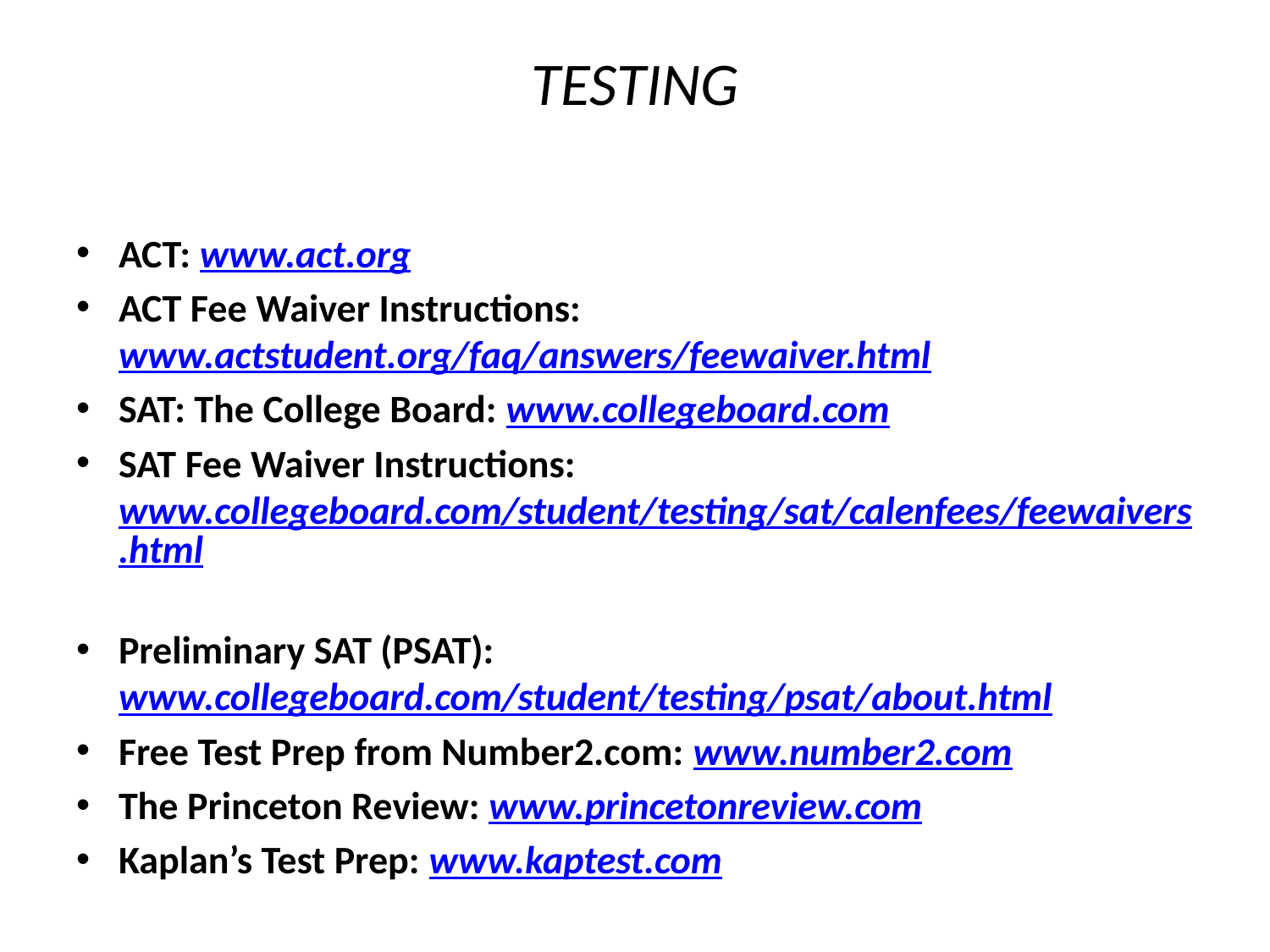

# TESTING
ACT: www.act.org
ACT Fee Waiver Instructions: www.actstudent.org/faq/answers/feewaiver.html
SAT: The College Board: www.collegeboard.com
SAT Fee Waiver Instructions: www.collegeboard.com/student/testing/sat/calenfees/feewaivers.html
Preliminary SAT (PSAT): www.collegeboard.com/student/testing/psat/about.html
Free Test Prep from Number2.com: www.number2.com
The Princeton Review: www.princetonreview.com
Kaplan’s Test Prep: www.kaptest.com